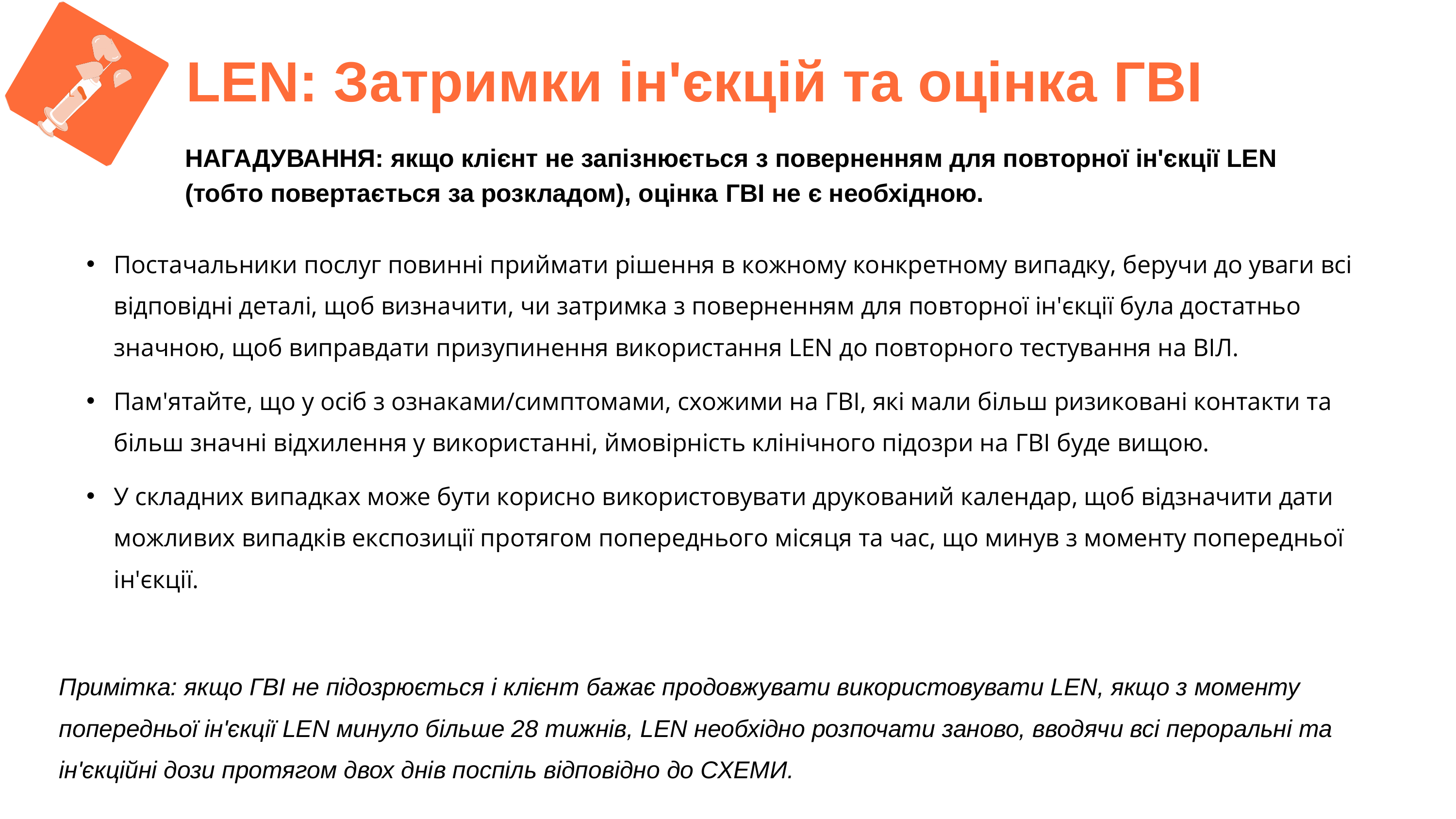

L
LEN: Затримки ін'єкцій та оцінка ГВІ
НАГАДУВАННЯ: якщо клієнт не запізнюється з поверненням для повторної ін'єкції LEN (тобто повертається за розкладом), оцінка ГВІ не є необхідною.
Постачальники послуг повинні приймати рішення в кожному конкретному випадку, беручи до уваги всі відповідні деталі, щоб визначити, чи затримка з поверненням для повторної ін'єкції була достатньо значною, щоб виправдати призупинення використання LEN до повторного тестування на ВІЛ.
Пам'ятайте, що у осіб з ознаками/симптомами, схожими на ГВІ, які мали більш ризиковані контакти та більш значні відхилення у використанні, ймовірність клінічного підозри на ГВІ буде вищою.
У складних випадках може бути корисно використовувати друкований календар, щоб відзначити дати можливих випадків експозиції протягом попереднього місяця та час, що минув з моменту попередньої ін'єкції.

Примітка: якщо ГВІ не підозрюється і клієнт бажає продовжувати використовувати LEN, якщо з моменту попередньої ін'єкції LEN минуло більше 28 тижнів, LEN необхідно розпочати заново, вводячи всі пероральні та ін'єкційні дози протягом двох днів поспіль відповідно до СХЕМИ.